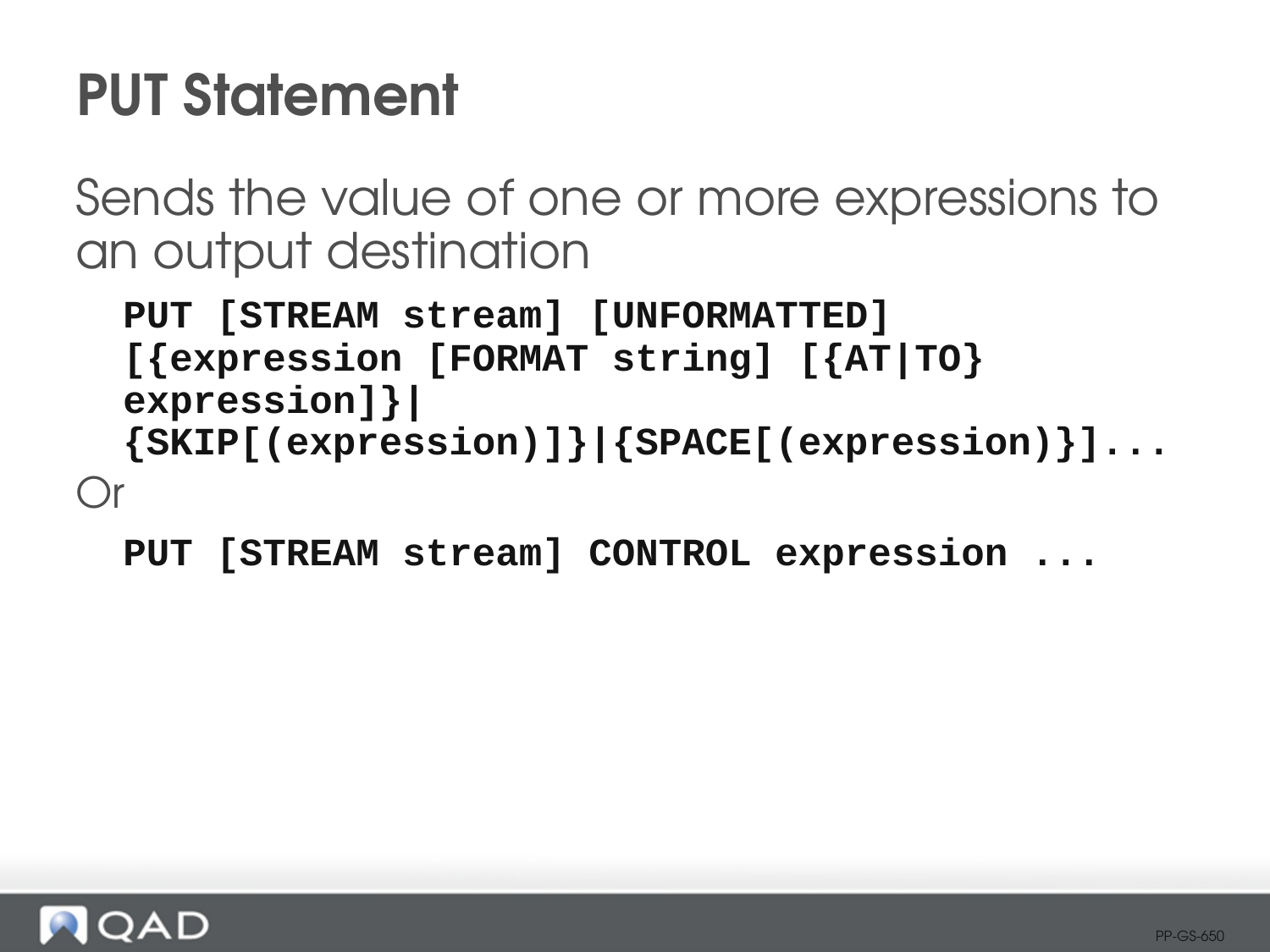

# PUT Statement
Sends the value of one or more expressions to an output destination
	PUT [STREAM stream] [UNFORMATTED]
[{expression [FORMAT string] [{AT|TO} expression]}|
{SKIP[(expression)]}|{SPACE[(expression)}]...
Or
	PUT [STREAM stream] CONTROL expression ...
PP-GS-650